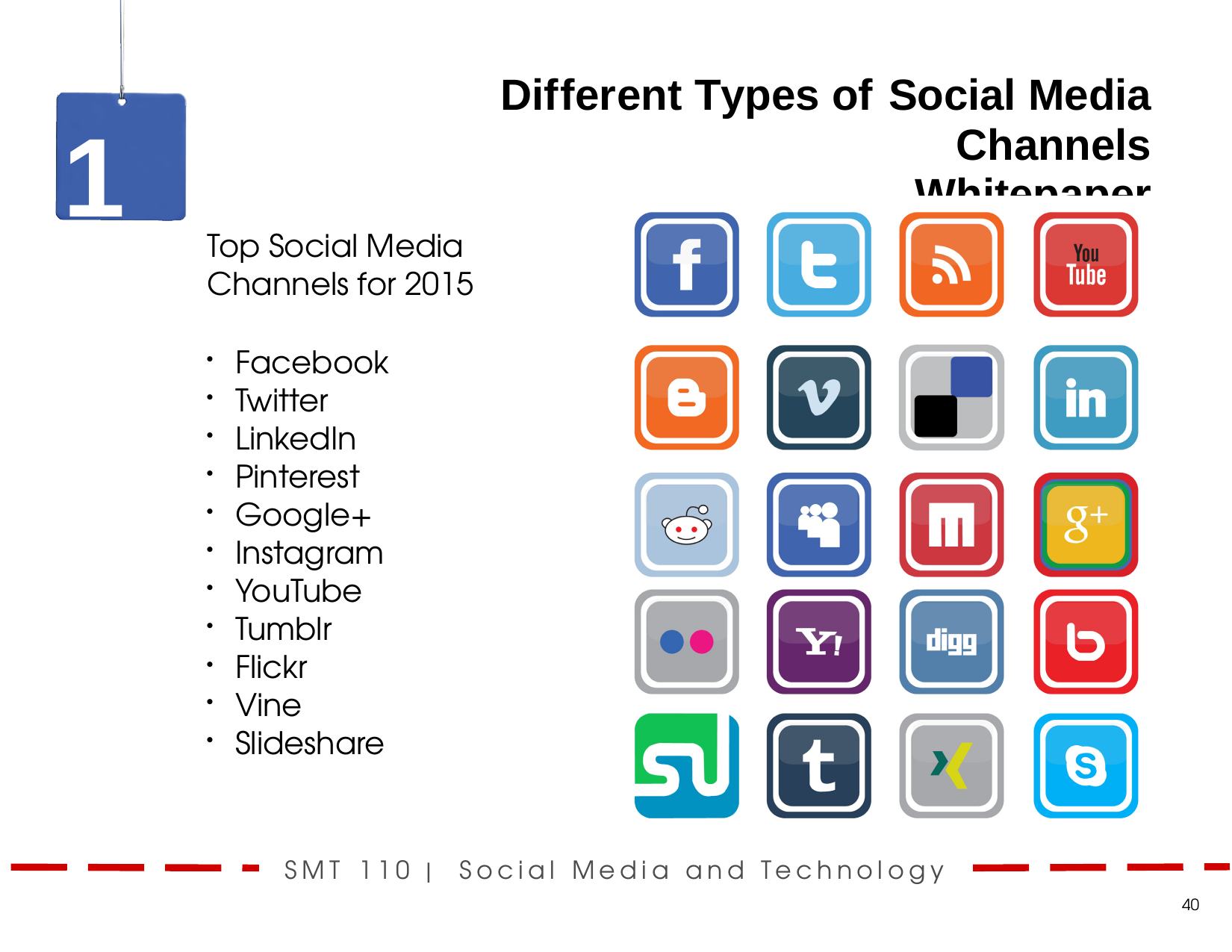

# Different Types of Social Media Channels
Whitepaper
15

Top Social Media Channels for 2015

Facebook
Twitter
LinkedIn
Pinterest
Google+
Instagram
YouTube
Tumblr
Flickr
Vine
Slideshare
SMT	110	|	Social	Media	and	Technology
40